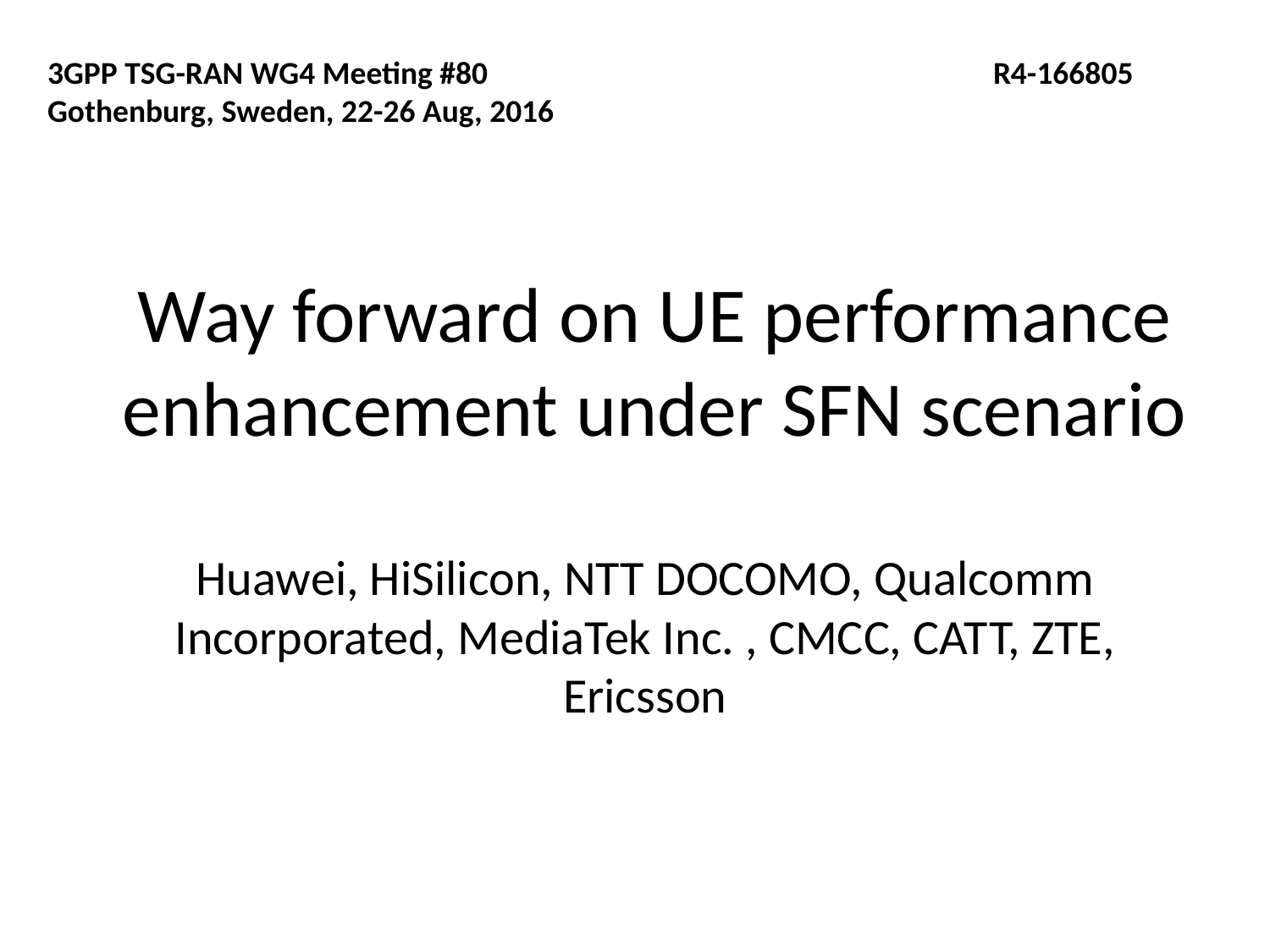

3GPP TSG-RAN WG4 Meeting #80 	                                                             R4-166805
Gothenburg, Sweden, 22-26 Aug, 2016

# Way forward on UE performance enhancement under SFN scenario
Huawei, HiSilicon, NTT DOCOMO, Qualcomm Incorporated, MediaTek Inc. , CMCC, CATT, ZTE, Ericsson